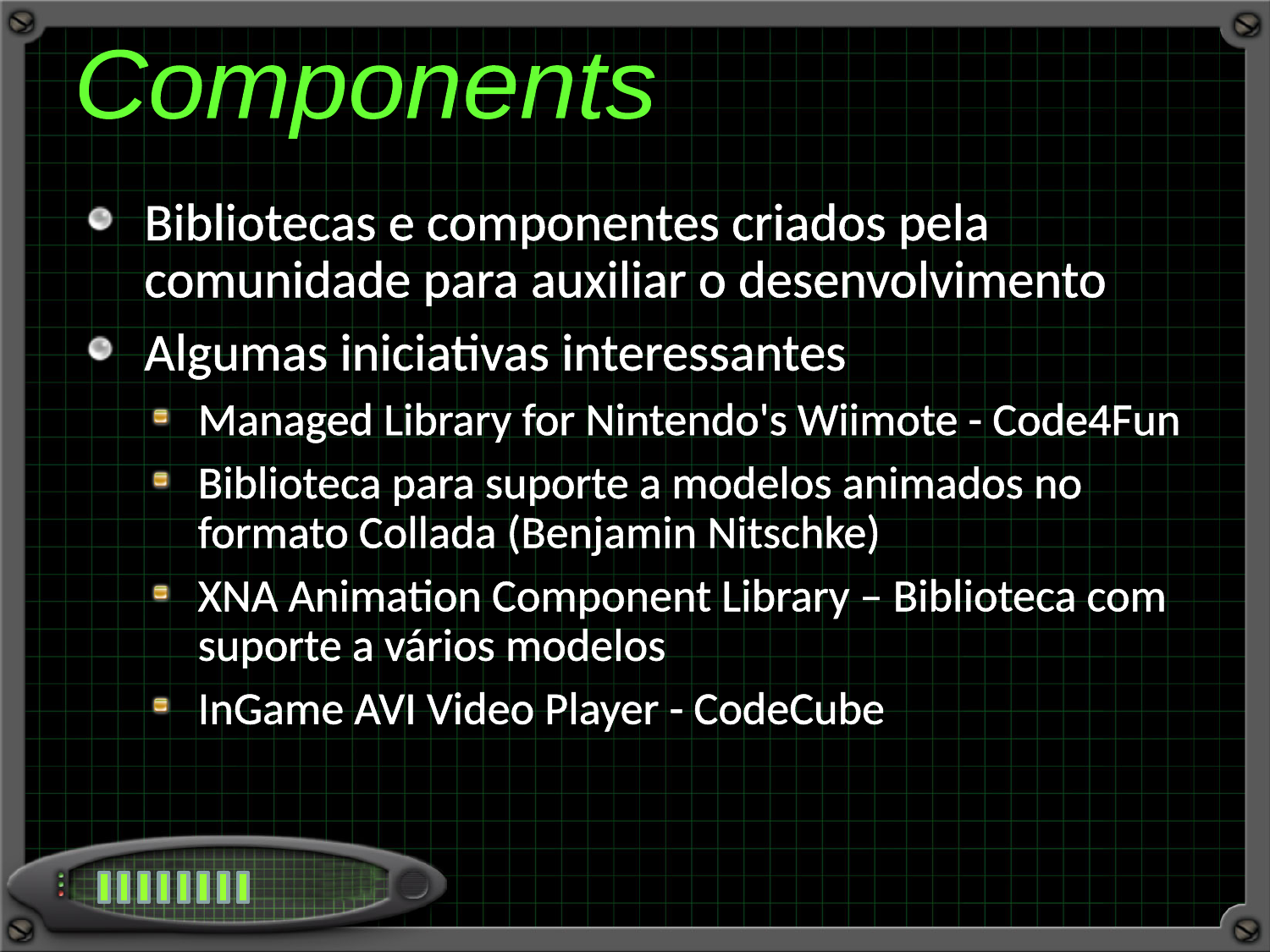

Components
Bibliotecas e componentes criados pela comunidade para auxiliar o desenvolvimento
Algumas iniciativas interessantes
Managed Library for Nintendo's Wiimote - Code4Fun
Biblioteca para suporte a modelos animados no formato Collada (Benjamin Nitschke)
XNA Animation Component Library – Biblioteca com suporte a vários modelos
InGame AVI Video Player - CodeCube